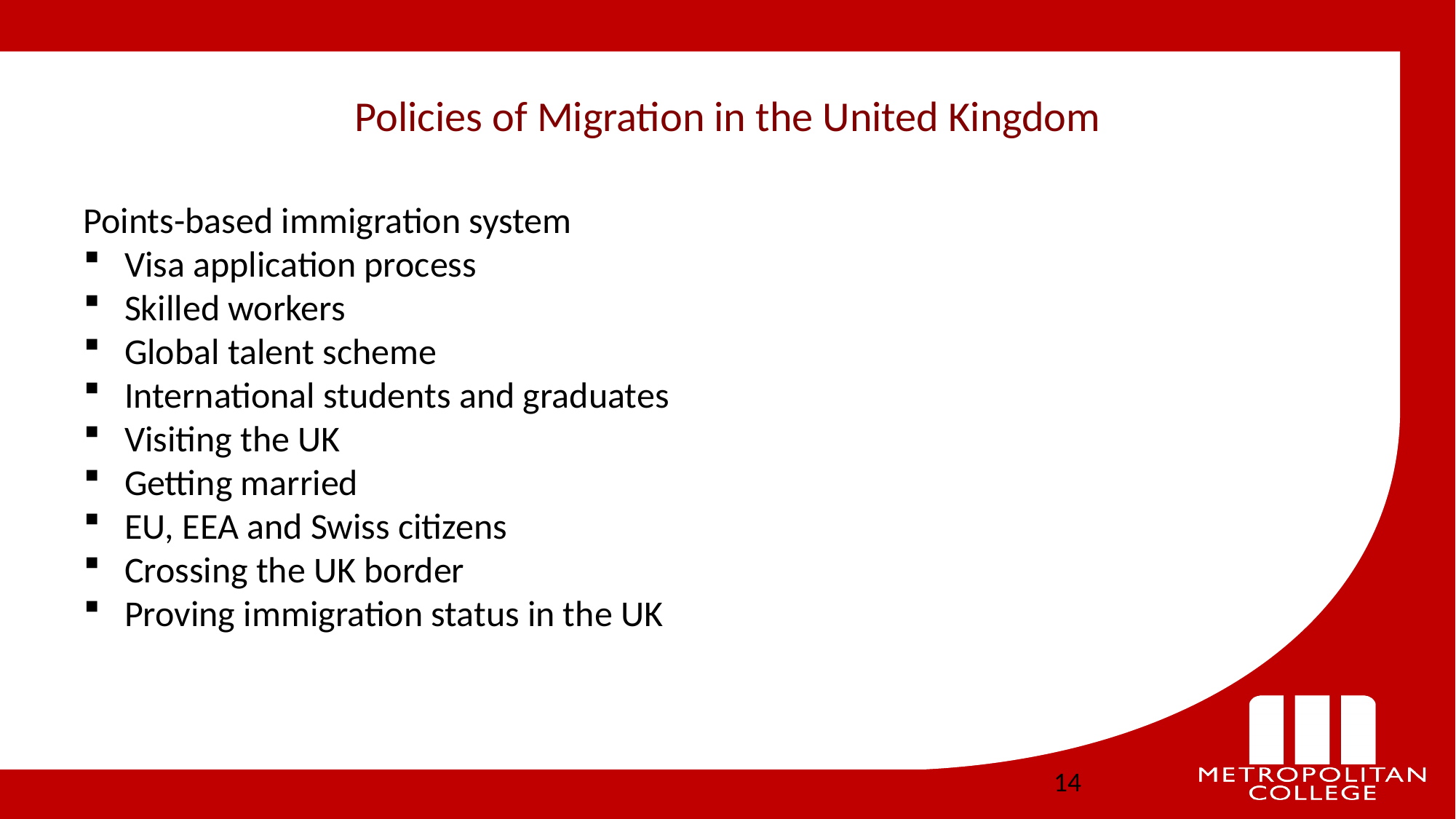

# Policies of Migration in the United Kingdom
Points-based immigration system
Visa application process
Skilled workers
Global talent scheme
International students and graduates
Visiting the UK
Getting married
EU, EEA and Swiss citizens
Crossing the UK border
Proving immigration status in the UK
14